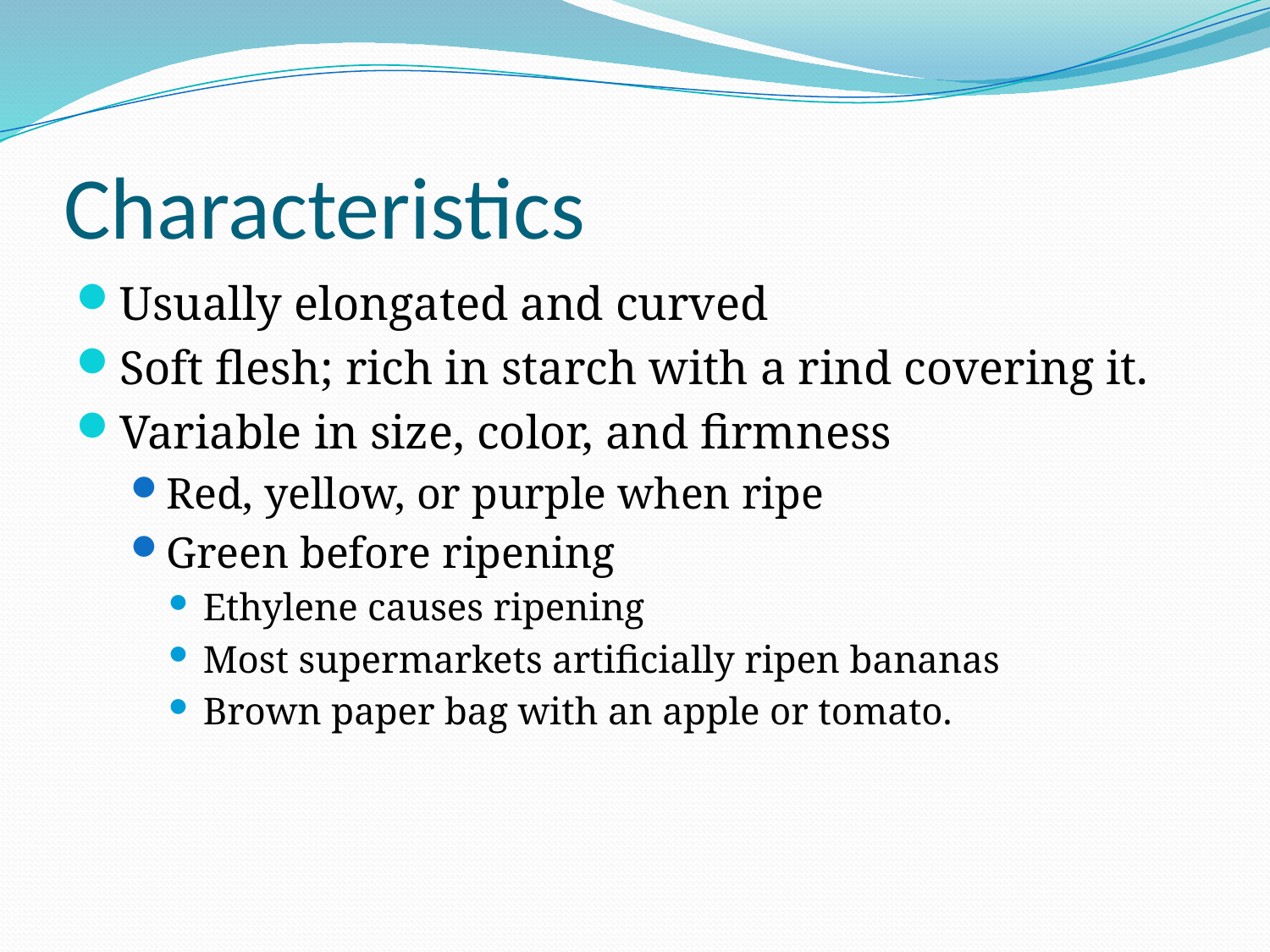

# Characteristics
Usually elongated and curved
Soft flesh; rich in starch with a rind covering it.
Variable in size, color, and firmness
Red, yellow, or purple when ripe
Green before ripening
Ethylene causes ripening
Most supermarkets artificially ripen bananas
Brown paper bag with an apple or tomato.